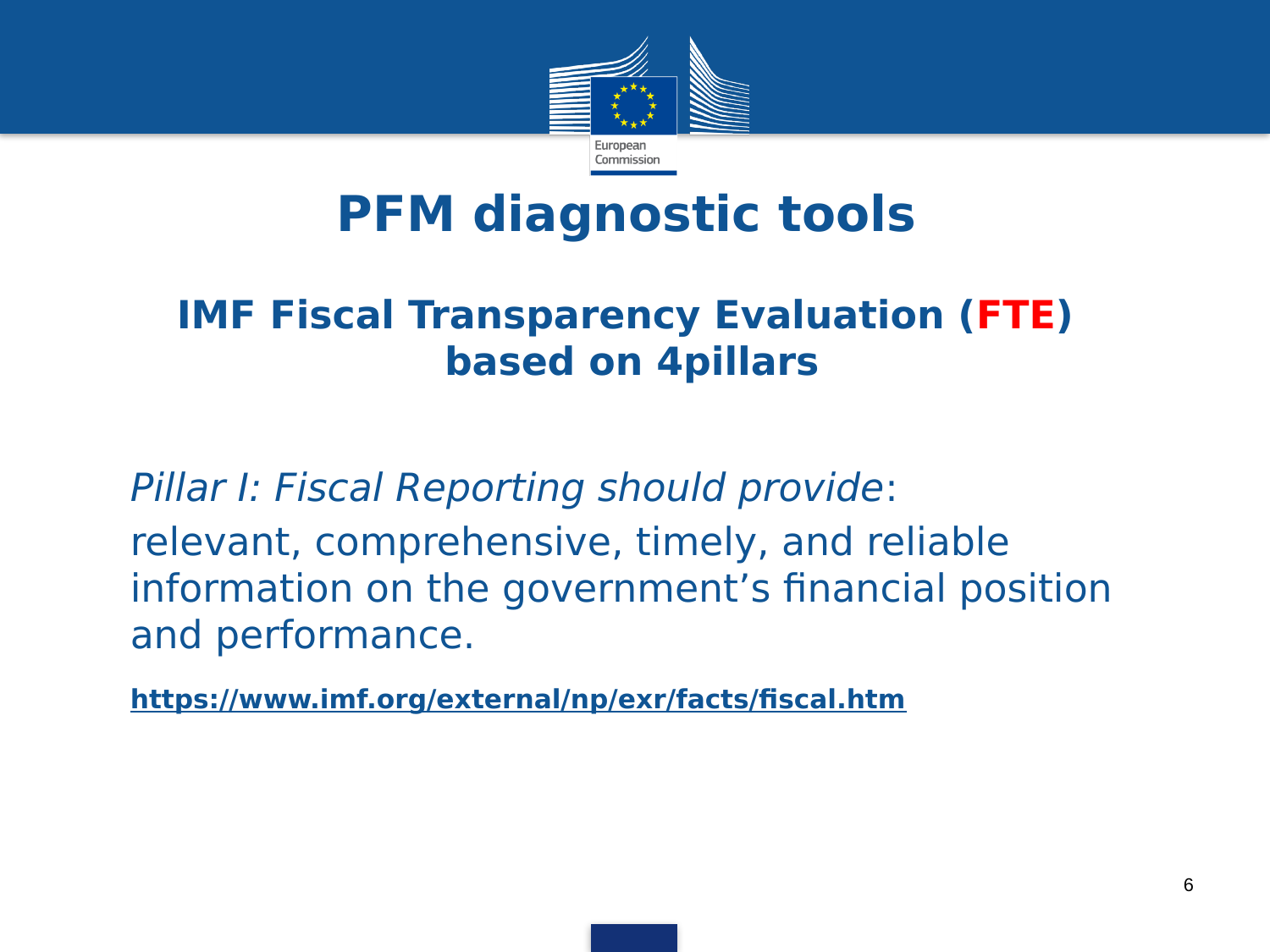

PFM diagnostic tools
# IMF Fiscal Transparency Evaluation (FTE) based on 4pillars
Pillar I: Fiscal Reporting should provide:
relevant, comprehensive, timely, and reliable information on the government’s financial position and performance.
https://www.imf.org/external/np/exr/facts/fiscal.htm
6